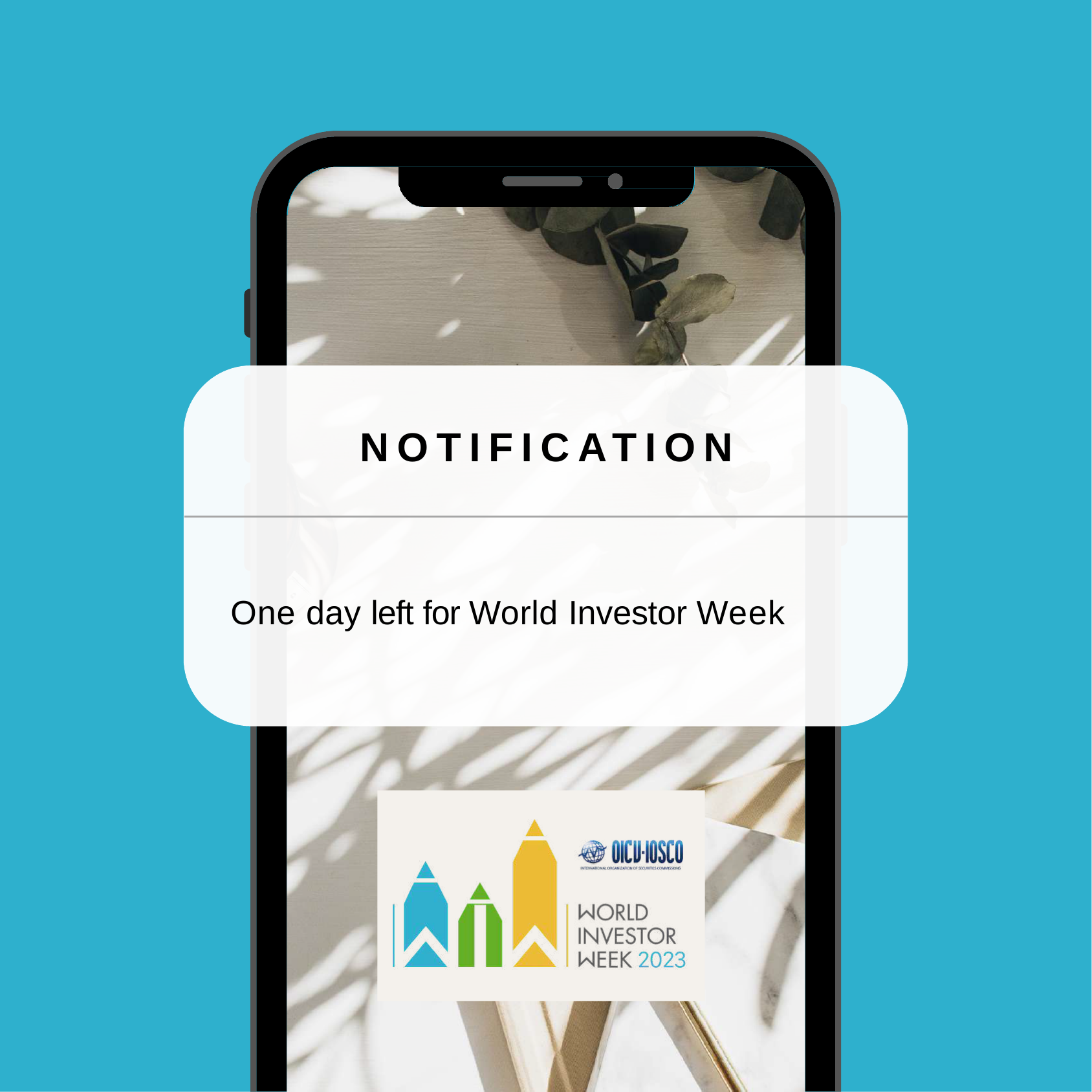

# NOTIFICATION

One day left for World Investor Week